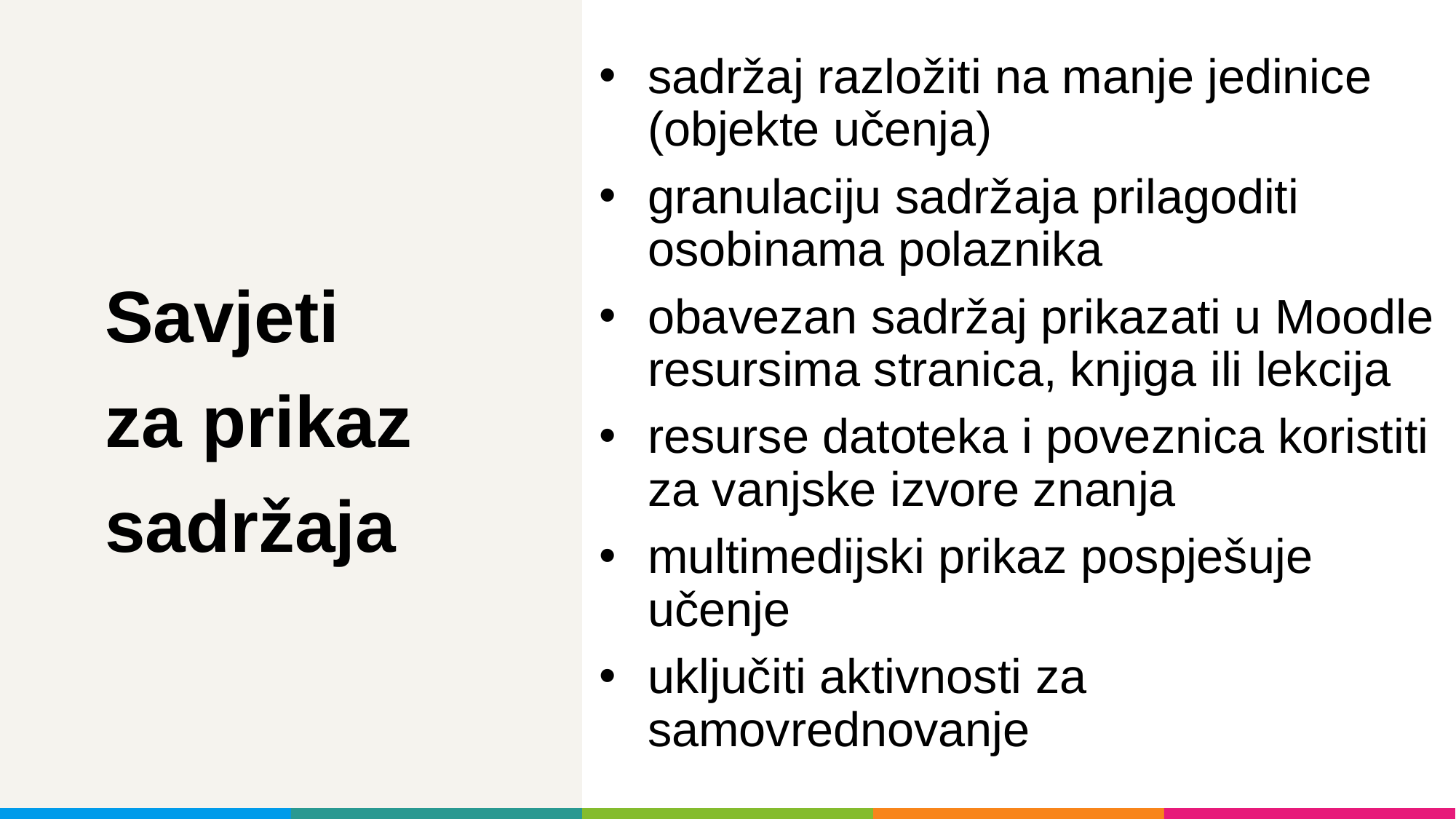

sadržaj razložiti na manje jedinice (objekte učenja)
granulaciju sadržaja prilagoditi osobinama polaznika
obavezan sadržaj prikazati u Moodle resursima stranica, knjiga ili lekcija
resurse datoteka i poveznica koristiti za vanjske izvore znanja
multimedijski prikaz pospješuje učenje
uključiti aktivnosti za samovrednovanje
# Savjeti za prikaz sadržaja